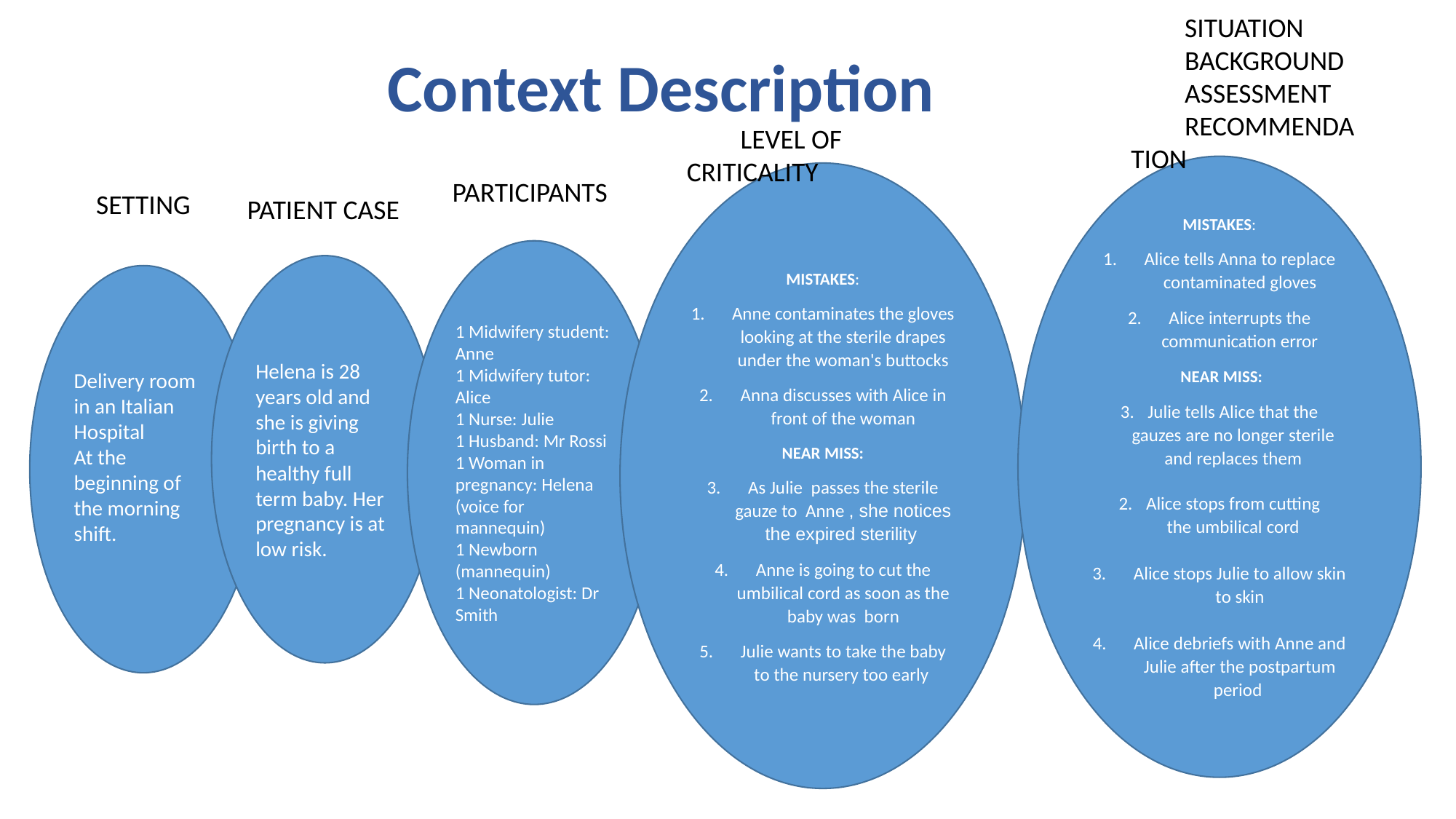

SITUATION
BACKGROUND
ASSESSMENT
RECOMMENDATION
Context Description

LEVEL OF CRITICALITY
MISTAKES:
Alice tells Anna to replace contaminated gloves
Alice interrupts the communication error
 NEAR MISS:
Julie tells Alice that the gauzes are no longer sterile and replaces them

Alice stops from cutting the umbilical cord

Alice stops Julie to allow skin to skin

Alice debriefs with Anne and Julie after the postpartum period

MISTAKES:
Anne contaminates the gloves looking at the sterile drapes under the woman's buttocks
Anna discusses with Alice in front of the woman
NEAR MISS:
As Julie  passes the sterile gauze to  Anne , she notices the expired sterility
Anne is going to cut the umbilical cord as soon as the baby was  born
Julie wants to take the baby to the nursery too early
PARTICIPANTS
SETTING
PATIENT CASE
1 Midwifery student: Anne
1 Midwifery tutor: Alice
1 Nurse: Julie
1 Husband: Mr Rossi
1 Woman in pregnancy: Helena (voice for mannequin)
1 Newborn (mannequin)
1 Neonatologist: Dr Smith
Helena is 28 years old and she is giving birth to a healthy full term baby. Her pregnancy is at low risk.
Delivery room in an Italian Hospital
At the beginning of the morning shift.